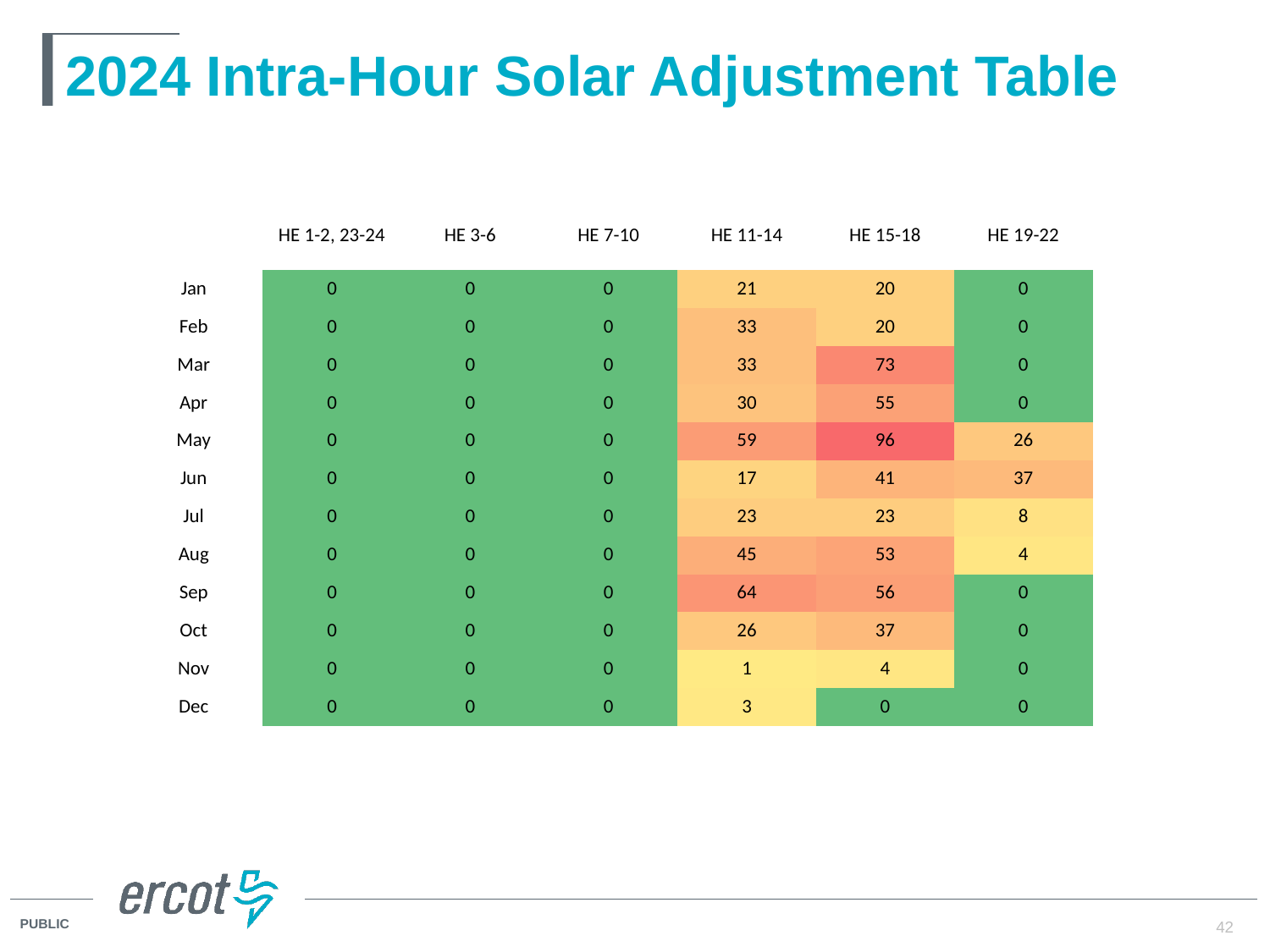

# 2024 Intra-Hour Solar Adjustment Table
|  | HE 1-2, 23-24 | HE 3-6 | HE 7-10 | HE 11-14 | HE 15-18 | HE 19-22 |
| --- | --- | --- | --- | --- | --- | --- |
| Jan | 0 | 0 | 0 | 21 | 20 | 0 |
| Feb | 0 | 0 | 0 | 33 | 20 | 0 |
| Mar | 0 | 0 | 0 | 33 | 73 | 0 |
| Apr | 0 | 0 | 0 | 30 | 55 | 0 |
| May | 0 | 0 | 0 | 59 | 96 | 26 |
| Jun | 0 | 0 | 0 | 17 | 41 | 37 |
| Jul | 0 | 0 | 0 | 23 | 23 | 8 |
| Aug | 0 | 0 | 0 | 45 | 53 | 4 |
| Sep | 0 | 0 | 0 | 64 | 56 | 0 |
| Oct | 0 | 0 | 0 | 26 | 37 | 0 |
| Nov | 0 | 0 | 0 | 1 | 4 | 0 |
| Dec | 0 | 0 | 0 | 3 | 0 | 0 |
42